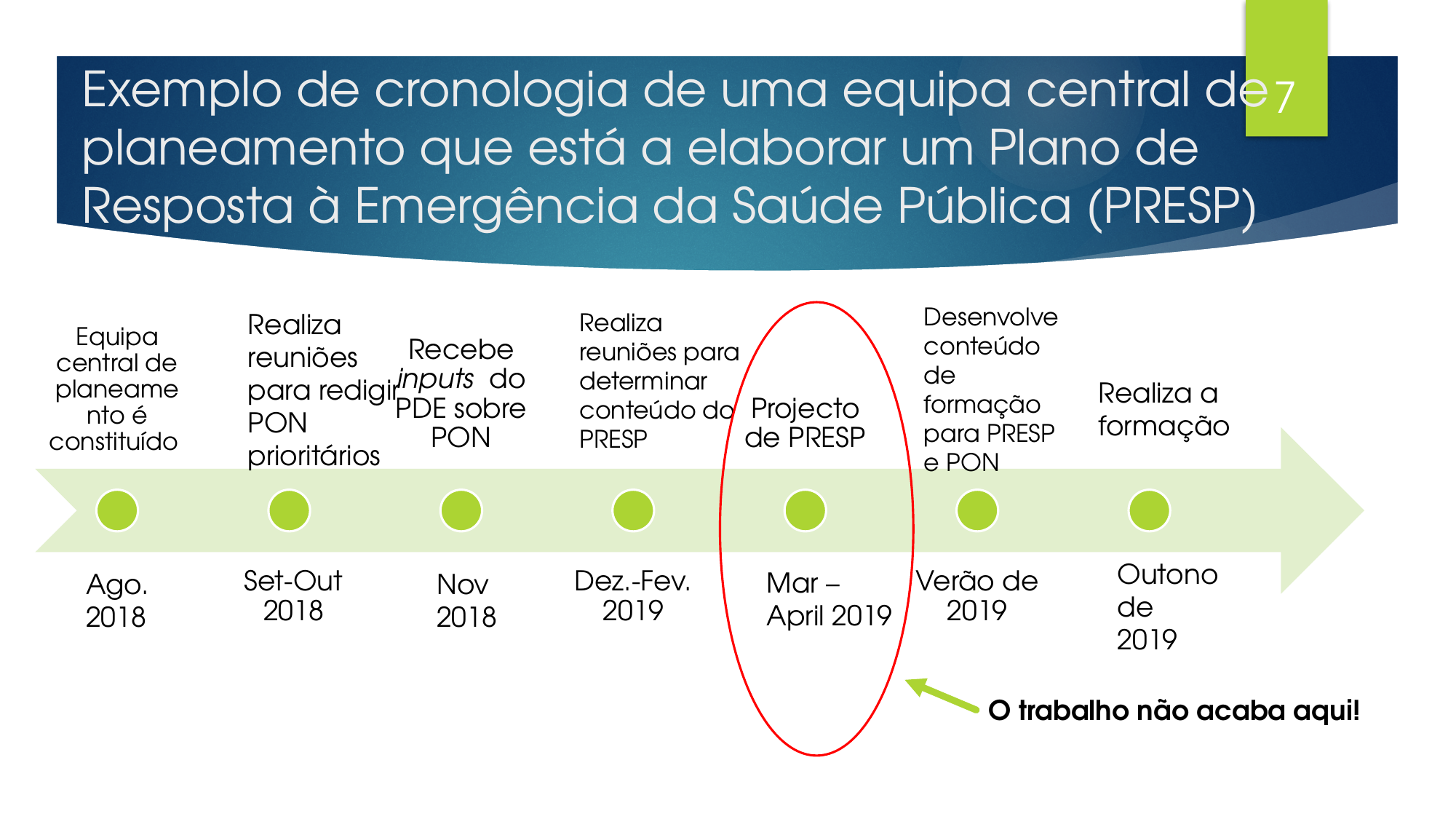

7
# Exemplo de cronologia de uma equipa central de planeamento que está a elaborar um Plano de Resposta à Emergência da Saúde Pública (PRESP)
Desenvolve conteúdo de formação para PRESP e PON
Equipa central de planeamento é constituído
Set-Out 2018
Recebe inputs  do PDE sobre PON
Dez.-Fev. 2019
Projecto de PRESP
Verão de 2019

Realiza reuniões para redigir PON prioritários
Realiza reuniões para determinar conteúdo do PRESP

Realiza a formação
Outono de 2019
Mar – April 2019
Nov 2018
Ago. 2018
O trabalho não acaba aqui!